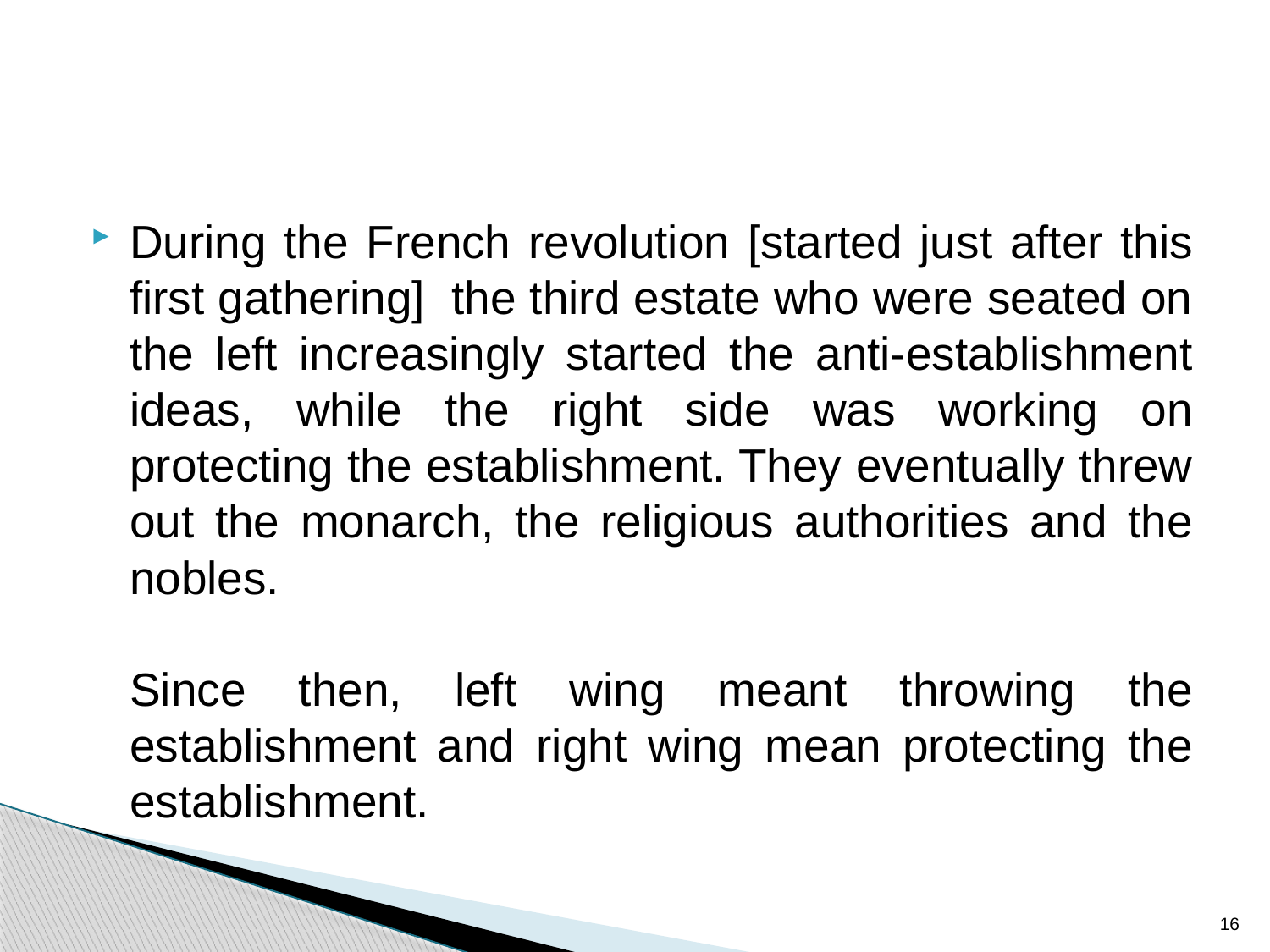

#
During the French revolution [started just after this first gathering]  the third estate who were seated on the left increasingly started the anti-establishment ideas, while the right side was working on protecting the establishment. They eventually threw out the monarch, the religious authorities and the nobles. 
Since then, left wing meant throwing the establishment and right wing mean protecting the establishment.
16